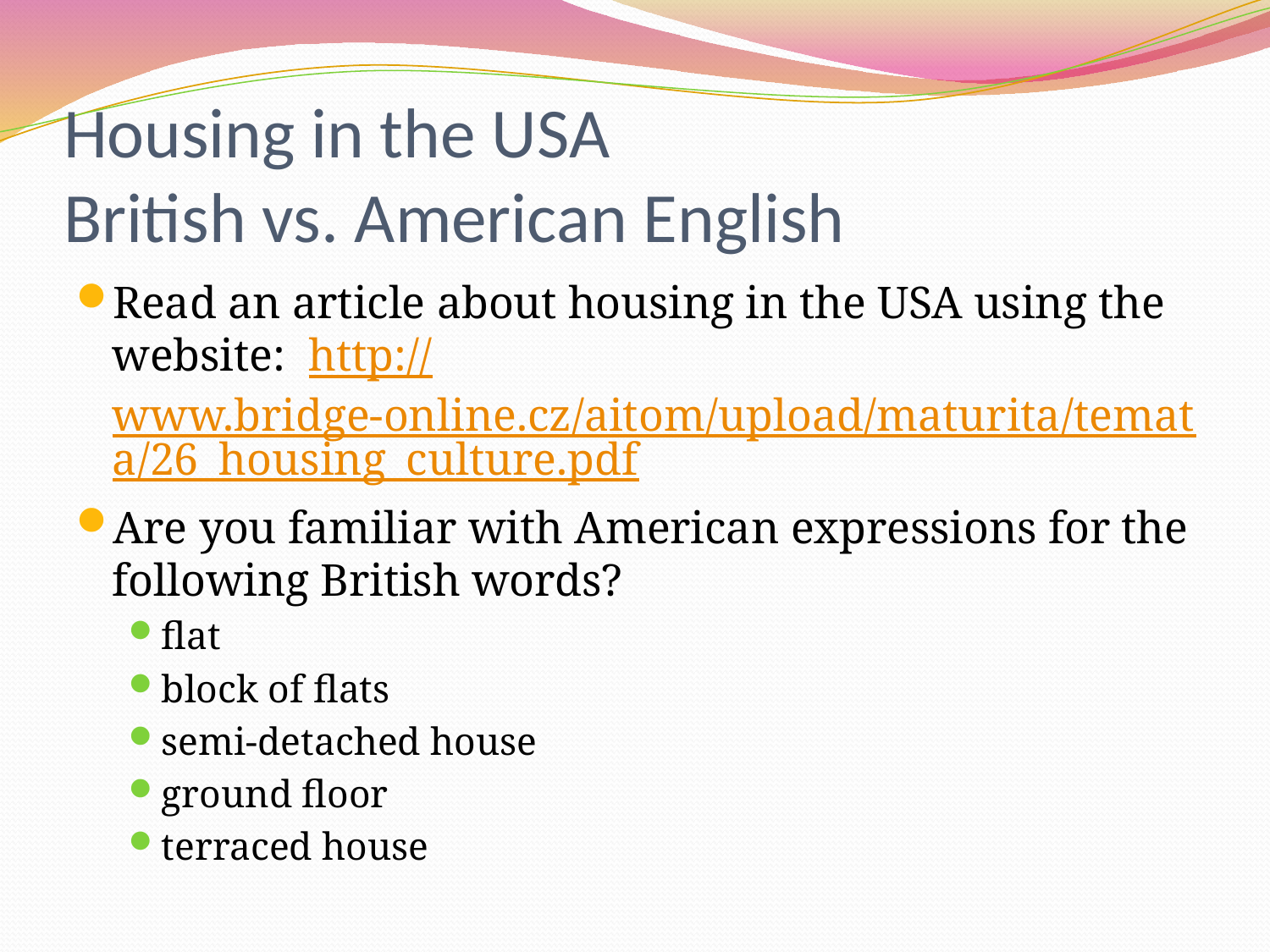

# Housing in the USA British vs. American English
Read an article about housing in the USA using the website:  http://www.bridge-online.cz/aitom/upload/maturita/temata/26_housing_culture.pdf
Are you familiar with American expressions for the following British words?
flat
block of flats
semi-detached house
ground floor
terraced house